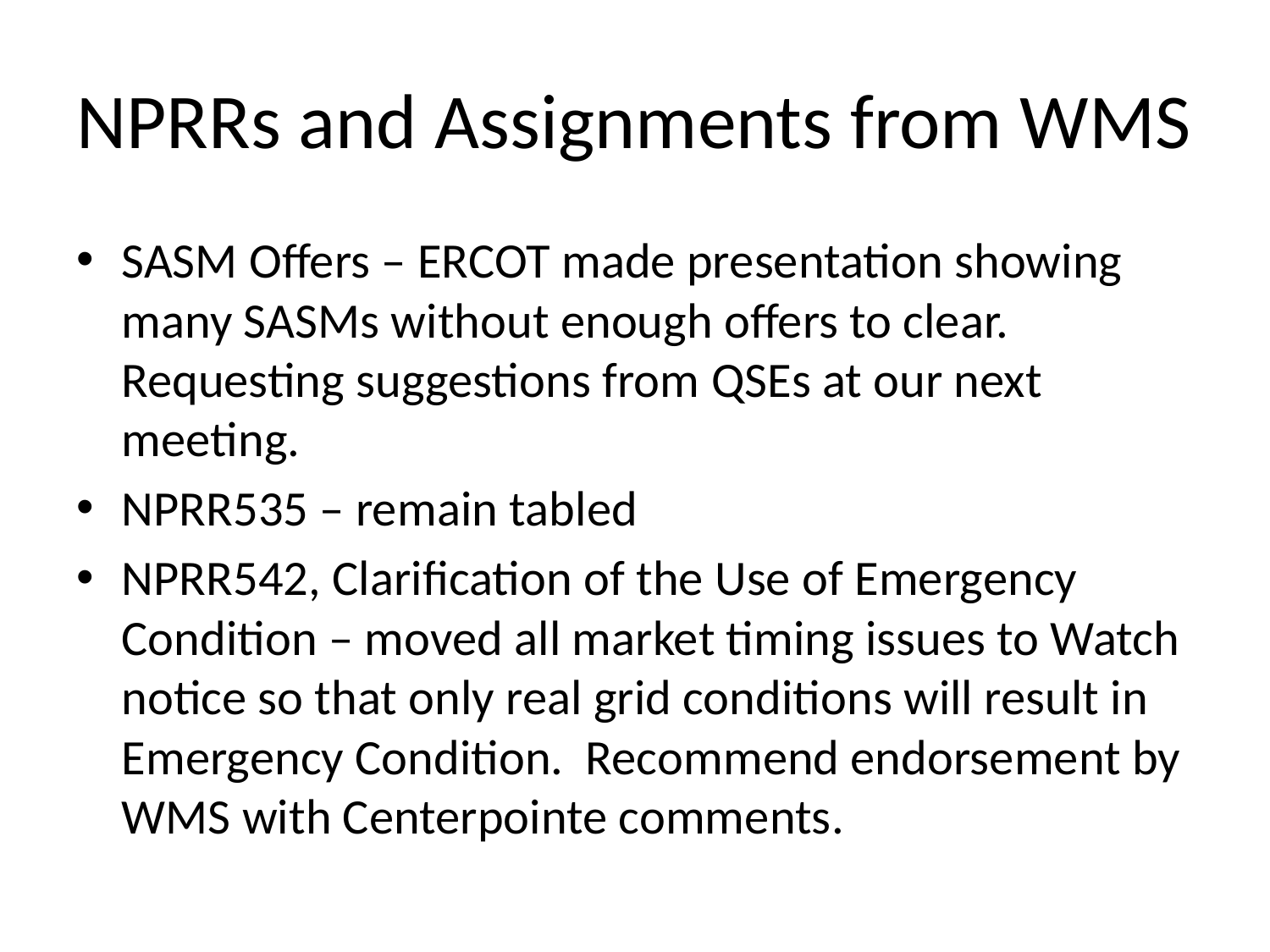

# NPRRs and Assignments from WMS
SASM Offers – ERCOT made presentation showing many SASMs without enough offers to clear.  Requesting suggestions from QSEs at our next meeting.
NPRR535 – remain tabled
NPRR542, Clarification of the Use of Emergency Condition – moved all market timing issues to Watch notice so that only real grid conditions will result in Emergency Condition.  Recommend endorsement by WMS with Centerpointe comments.